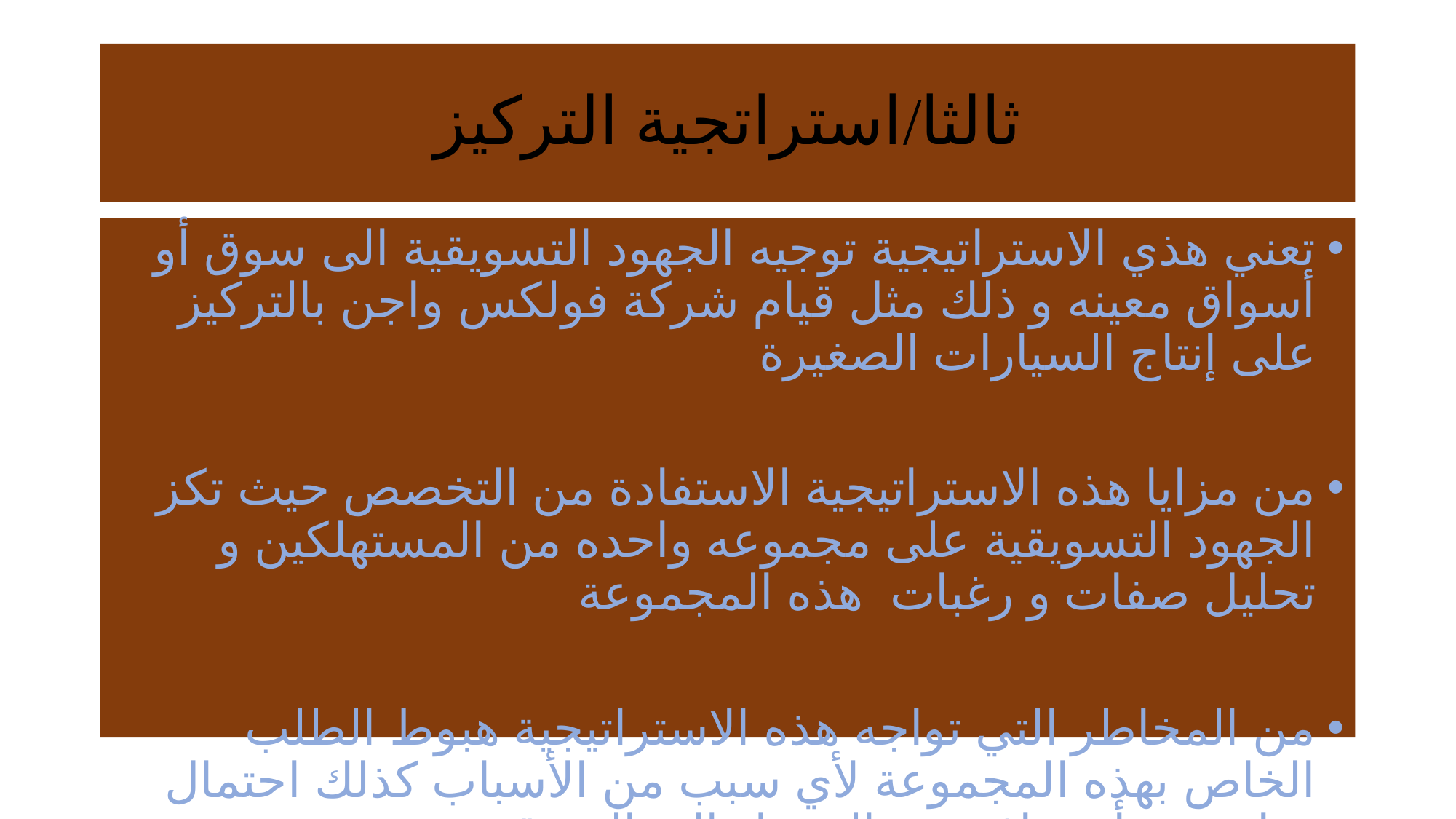

# ثالثا/استراتجية التركيز
تعني هذي الاستراتيجية توجيه الجهود التسويقية الى سوق أو أسواق معينه و ذلك مثل قيام شركة فولكس واجن بالتركيز على إنتاج السيارات الصغيرة

من مزايا هذه الاستراتيجية الاستفادة من التخصص حيث تكز الجهود التسويقية على مجموعه واحده من المستهلكين و تحليل صفات و رغبات  هذه المجموعة

من المخاطر التي تواجه هذه الاستراتيجية هبوط الطلب الخاص بهذه المجموعة لأي سبب من الأسباب كذلك احتمال نجاح منشأه منافسة و الدخول الى السوق